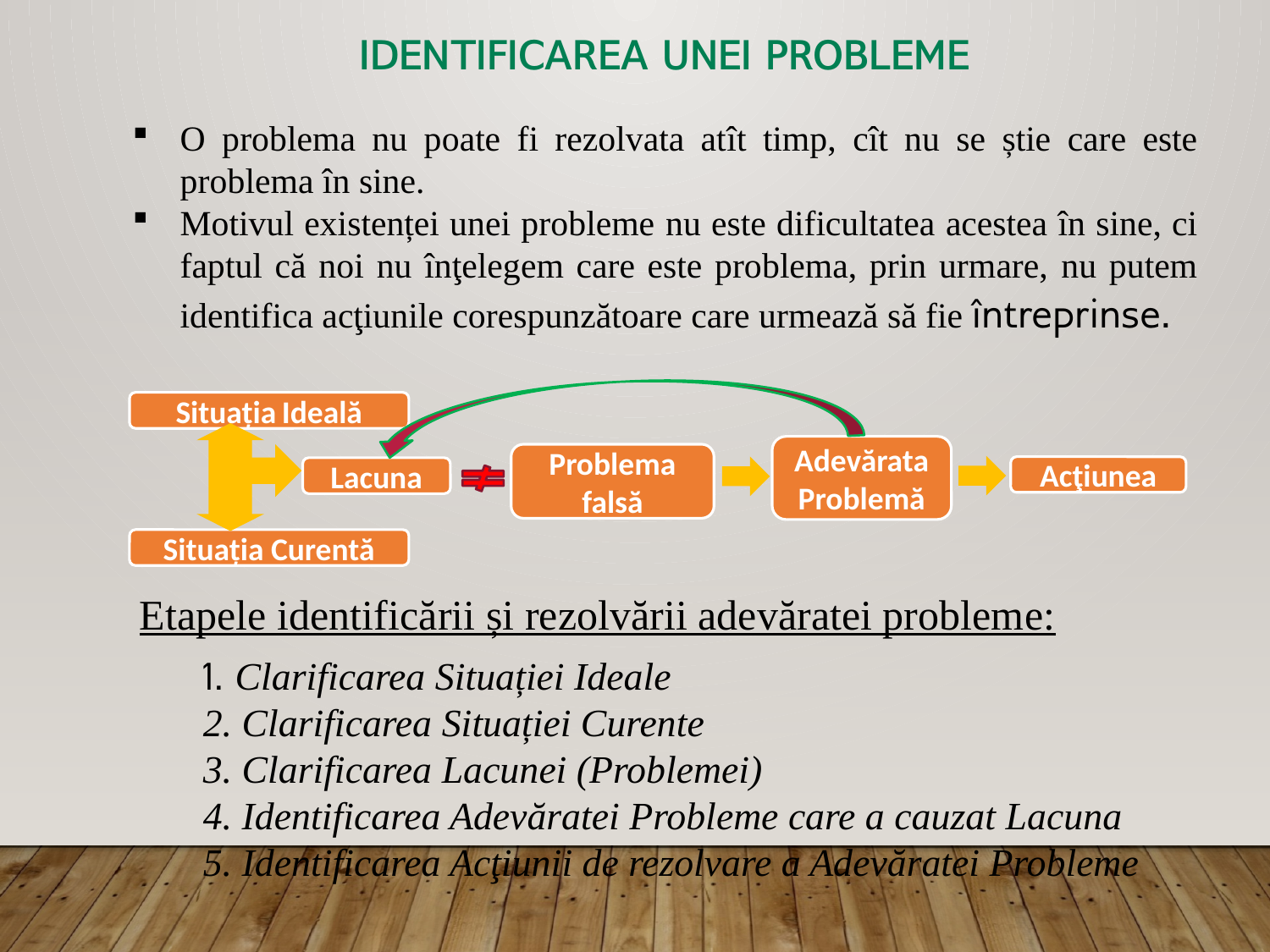

IDENTIFICAREA UNEI PROBLEME

O problema nu poate fi rezolvata atît timp, cît nu se știe care este problema în sine.
Motivul existenței unei probleme nu este dificultatea acestea în sine, ci faptul că noi nu înţelegem care este problema, prin urmare, nu putem identifica acţiunile corespunzătoare care urmează să fie întreprinse.

Situația Ideală

Adevărata Problemă
Problema falsă

Acţiunea
Lacuna
Situația Curentă

Etapele identificării și rezolvării adevăratei probleme:
1. Clarificarea Situației Ideale
2. Clarificarea Situației Curente
3. Clarificarea Lacunei (Problemei)
4. Identificarea Adevăratei Probleme care a cauzat Lacuna
5. Identificarea Acţiunii de rezolvare a Adevăratei Probleme